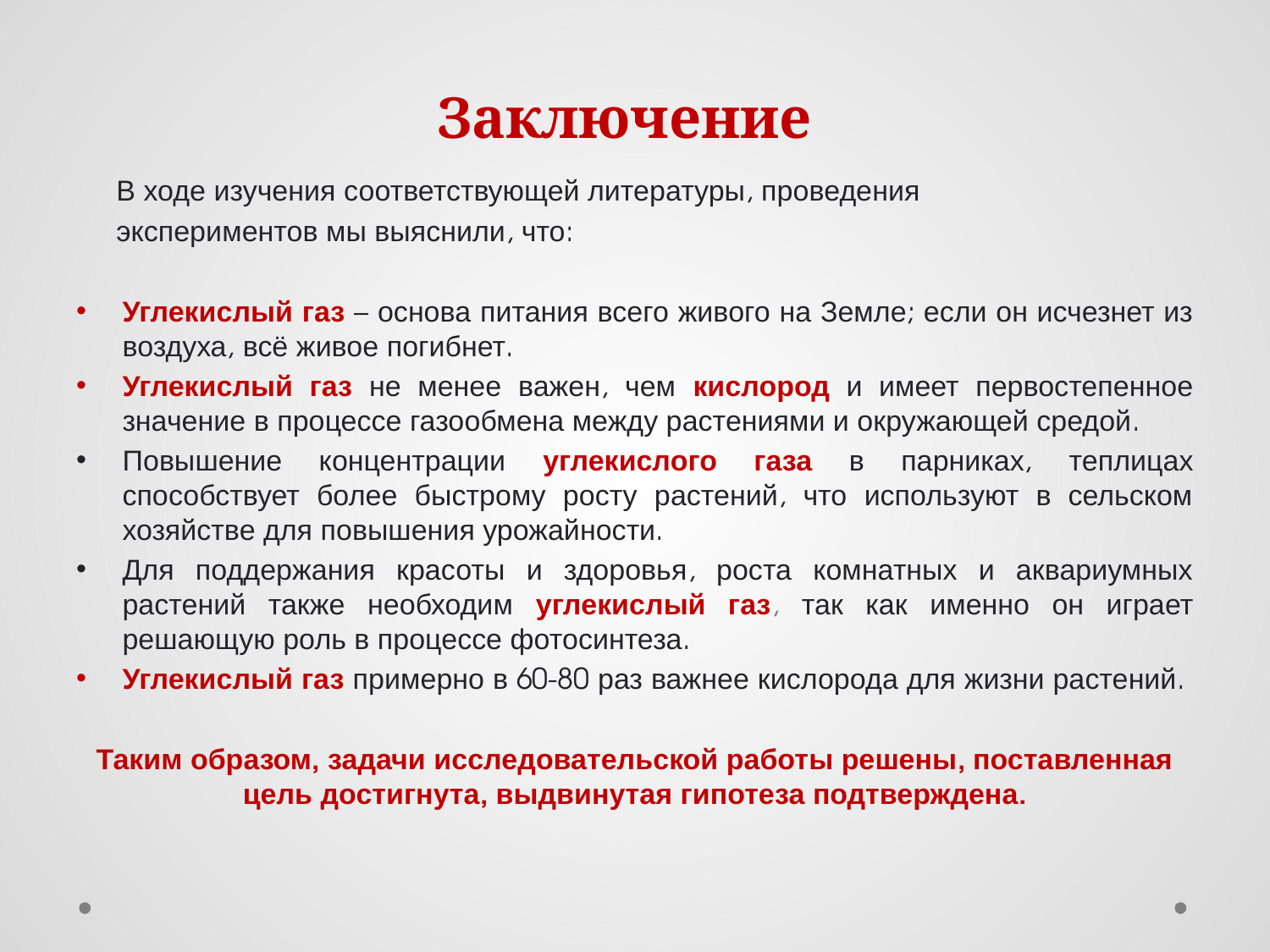

# Заключение
     В ходе изучения соответствующей литературы, проведения
     экспериментов мы выяснили, что:

Углекислый газ – основа питания всего живого на Земле; если он исчезнет из воздуха, всё живое погибнет.
Углекислый газ не менее важен, чем кислород и имеет первостепенное значение в процессе газообмена между растениями и окружающей средой.
Повышение концентрации углекислого газа в парниках, теплицах способствует более быстрому росту растений, что используют в сельском хозяйстве для повышения урожайности.
Для поддержания красоты и здоровья, роста комнатных и аквариумных растений также необходим углекислый газ, так как именно он играет решающую роль в процессе фотосинтеза.
Углекислый газ примерно в 60-80 раз важнее кислорода для жизни растений.

Таким образом, задачи исследовательской работы решены, поставленная цель достигнута, выдвинутая гипотеза подтверждена.